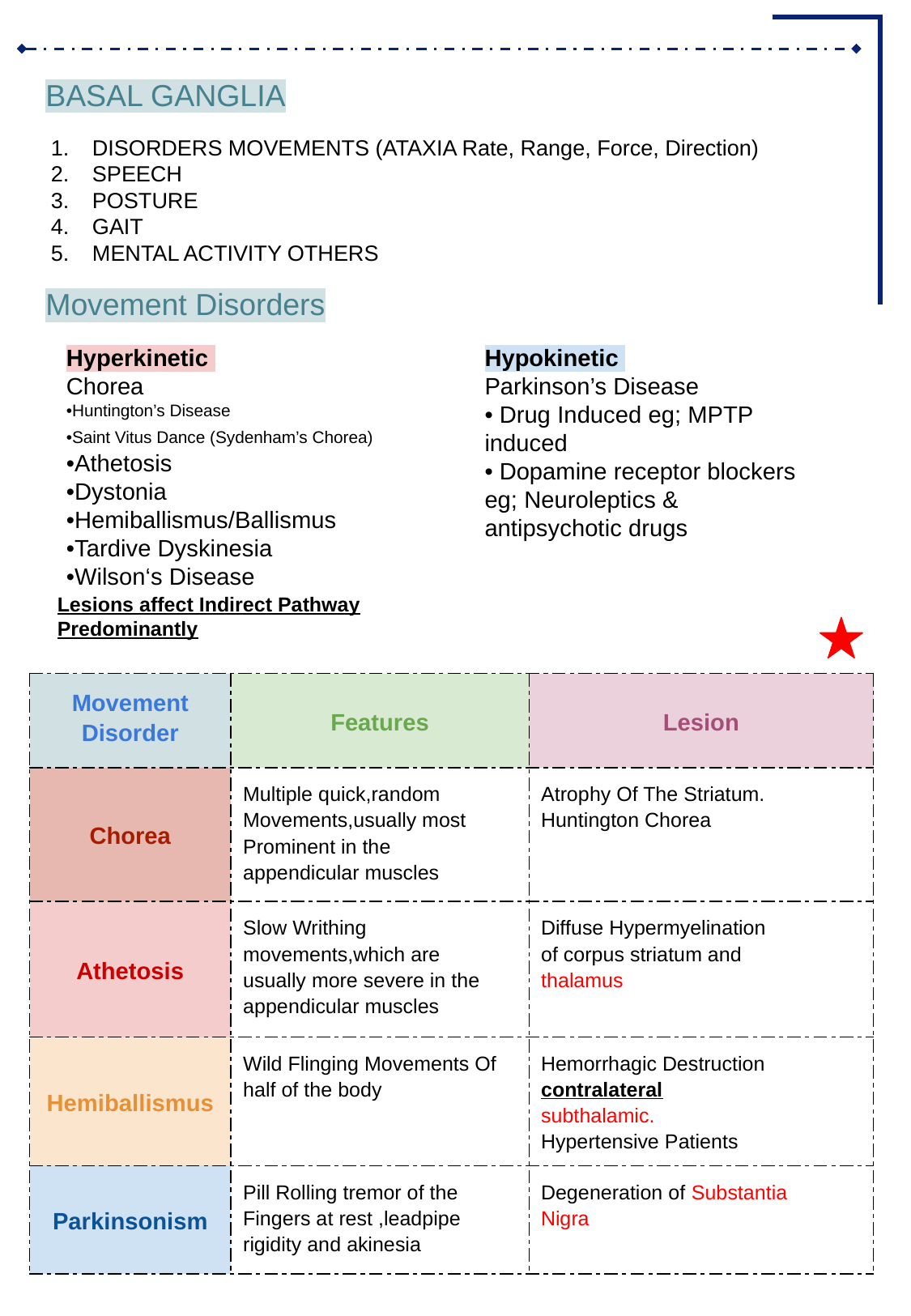

BASAL GANGLIA

DISORDERS MOVEMENTS (ATAXIA Rate, Range, Force, Direction)
SPEECH
POSTURE
GAIT
MENTAL ACTIVITY OTHERS
Movement Disorders
Hyperkinetic
Chorea
•Huntington’s Disease
•Saint Vitus Dance (Sydenham’s Chorea) •Athetosis
•Dystonia •Hemiballismus/Ballismus •Tardive Dyskinesia
•Wilson‘s Disease

Hypokinetic
Parkinson’s Disease
• Drug Induced eg; MPTP induced
• Dopamine receptor blockers eg; Neuroleptics & antipsychotic drugs

Lesions affect Indirect Pathway Predominantly

| Movement Disorder | Features | Lesion |
| --- | --- | --- |
| Chorea | Multiple quick,random Movements,usually most Prominent in the appendicular muscles | Atrophy Of The Striatum. Huntington Chorea |
| Athetosis | Slow Writhing movements,which are usually more severe in the appendicular muscles | Diffuse Hypermyelination of corpus striatum and thalamus |
| Hemiballismus | Wild Flinging Movements Of half of the body | Hemorrhagic Destruction contralateral subthalamic. Hypertensive Patients |
| Parkinsonism | Pill Rolling tremor of the Fingers at rest ,leadpipe rigidity and akinesia | Degeneration of Substantia Nigra |